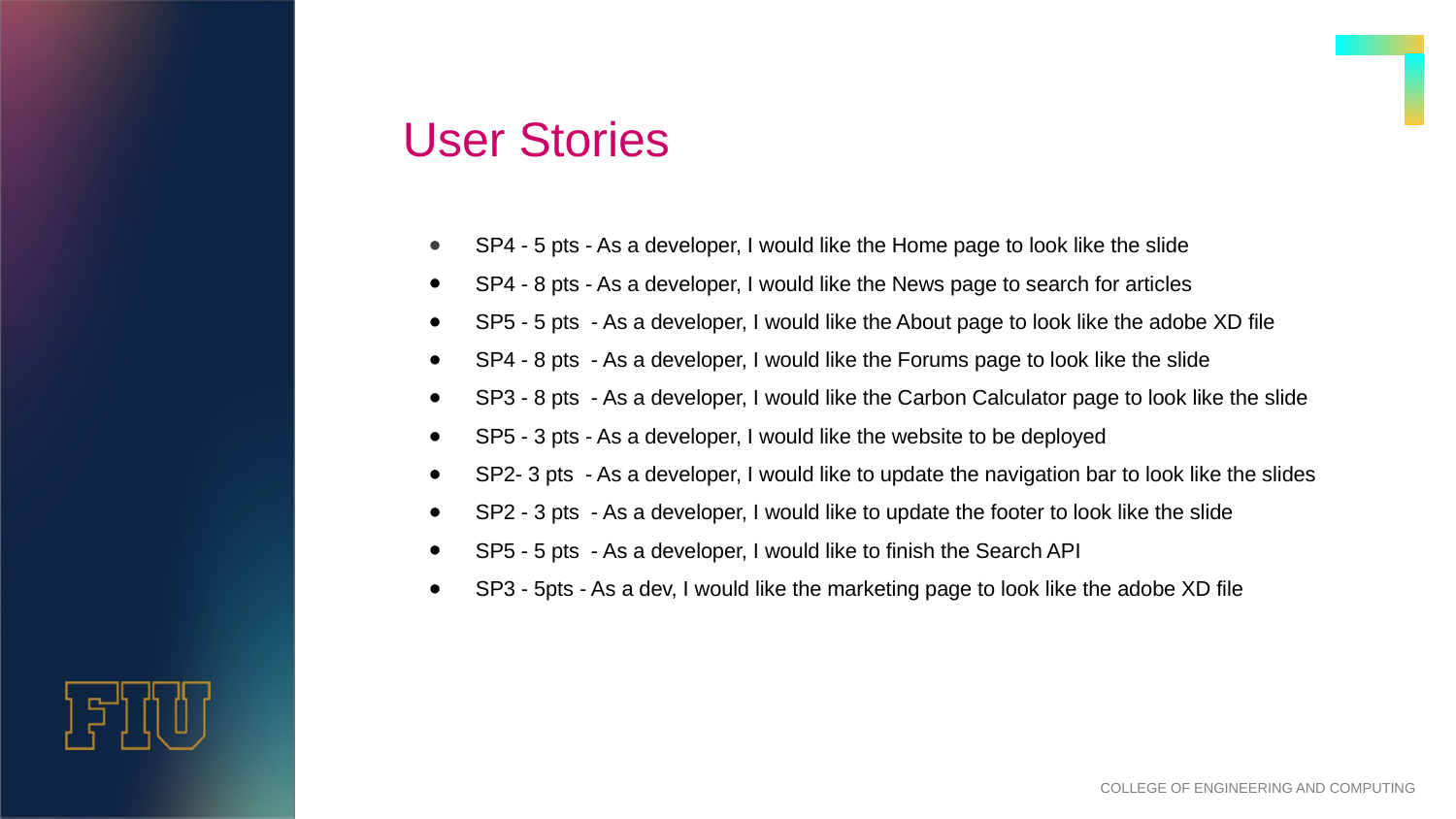

# User Stories
SP4 - 5 pts - As a developer, I would like the Home page to look like the slide
SP4 - 8 pts - As a developer, I would like the News page to search for articles
SP5 - 5 pts  - As a developer, I would like the About page to look like the adobe XD file
SP4 - 8 pts  - As a developer, I would like the Forums page to look like the slide
SP3 - 8 pts  - As a developer, I would like the Carbon Calculator page to look like the slide
SP5 - 3 pts - As a developer, I would like the website to be deployed
SP2- 3 pts  - As a developer, I would like to update the navigation bar to look like the slides
SP2 - 3 pts  - As a developer, I would like to update the footer to look like the slide
SP5 - 5 pts  - As a developer, I would like to finish the Search API
SP3 - 5pts - As a dev, I would like the marketing page to look like the adobe XD file